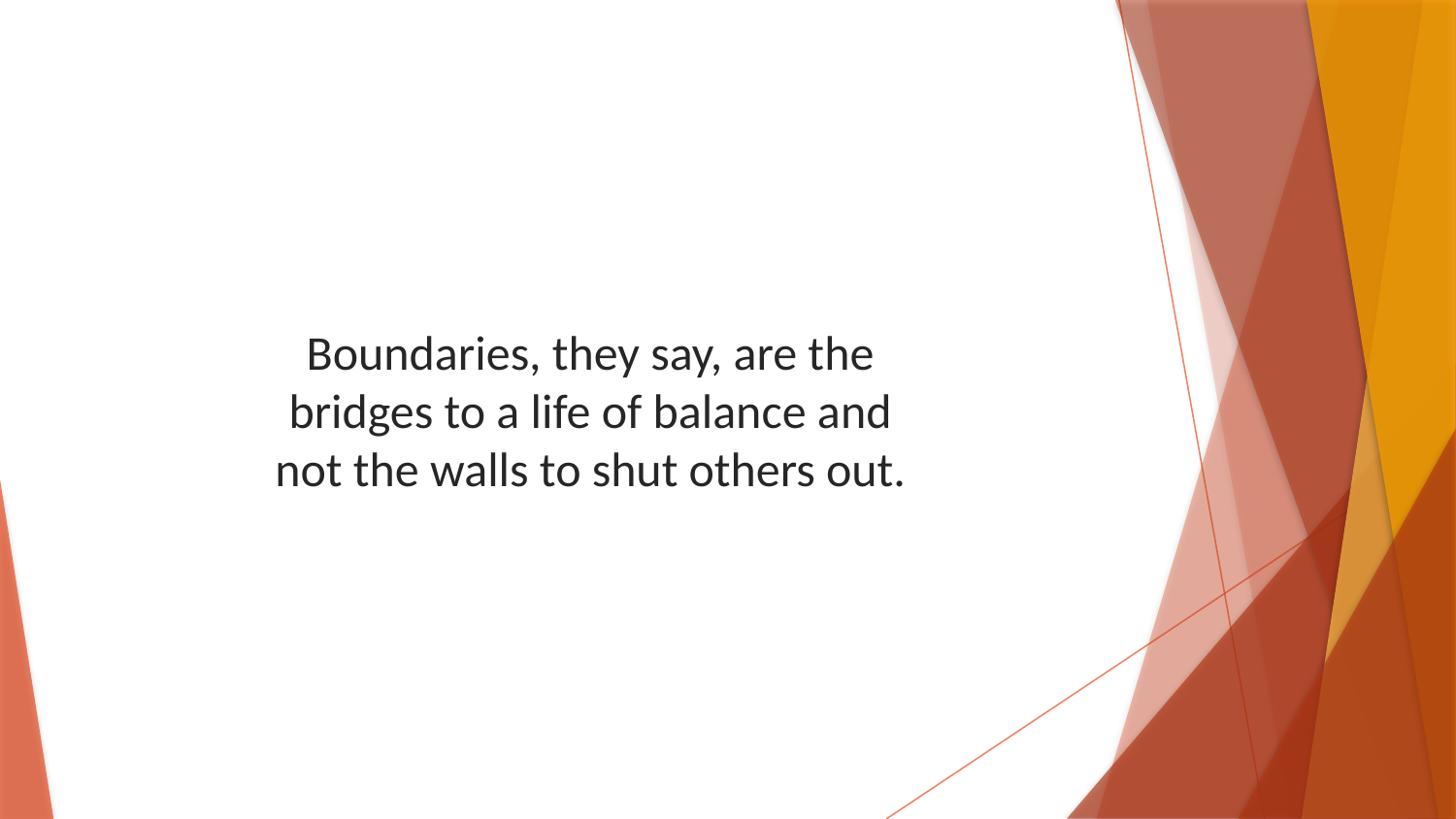

Boundaries, they say, are the bridges to a life of balance and not the walls to shut others out.